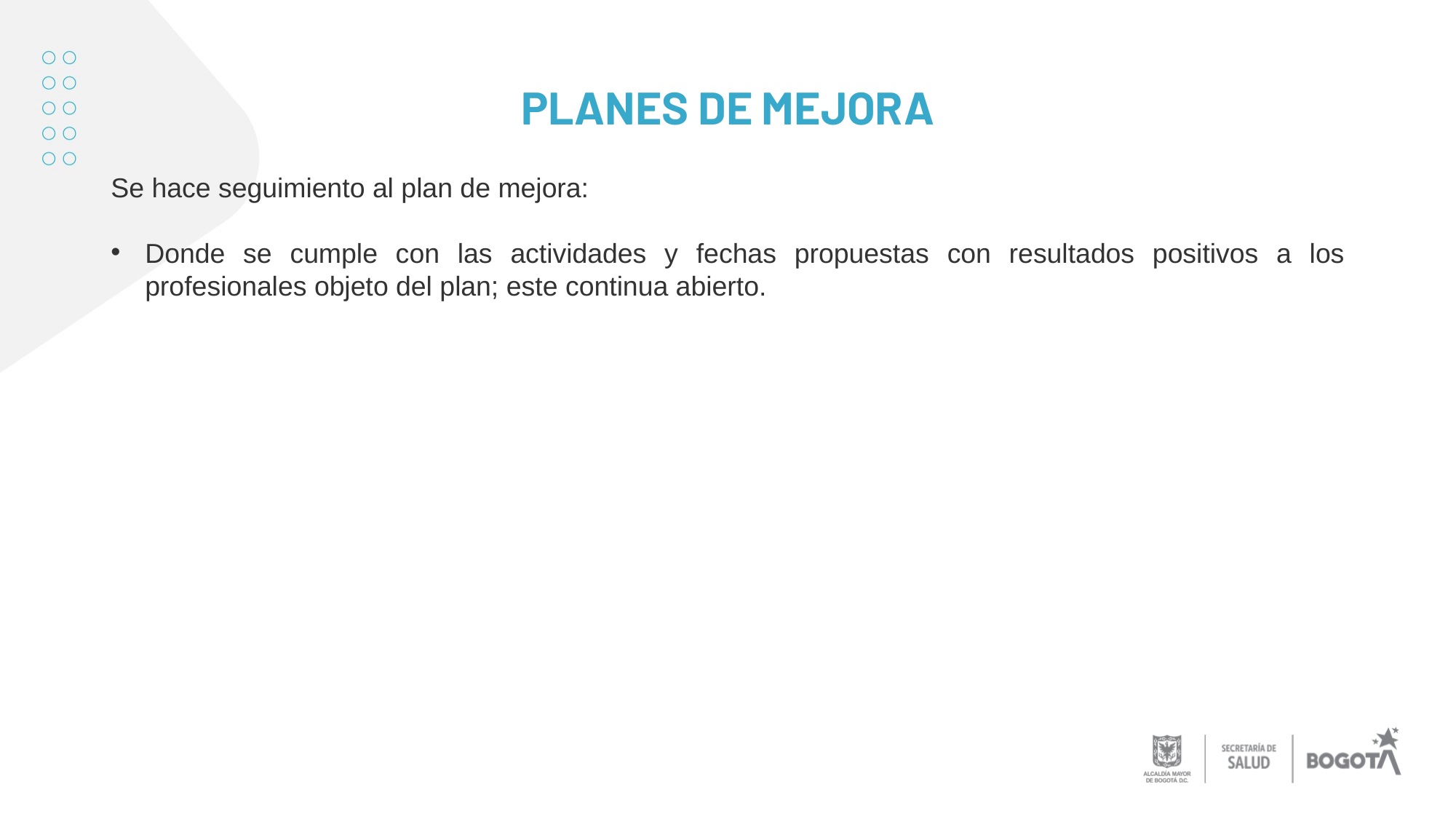

# PLANES DE MEJORA

Se hace seguimiento al plan de mejora:

Donde se cumple con las actividades y fechas propuestas con resultados positivos a los profesionales objeto del plan; este continua abierto.